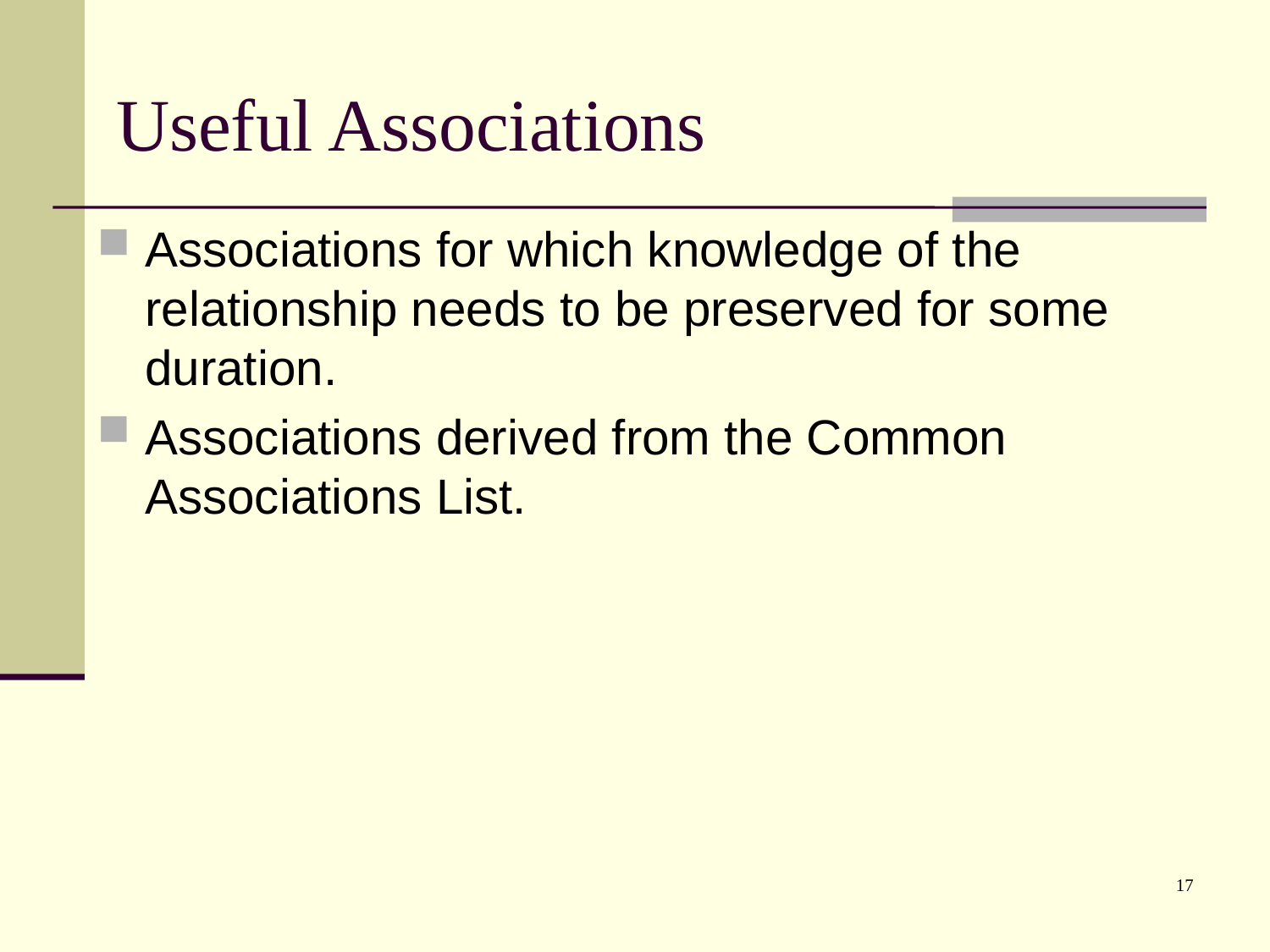

# Useful Associations
Associations for which knowledge of the relationship needs to be preserved for some duration.
Associations derived from the Common Associations List.

17